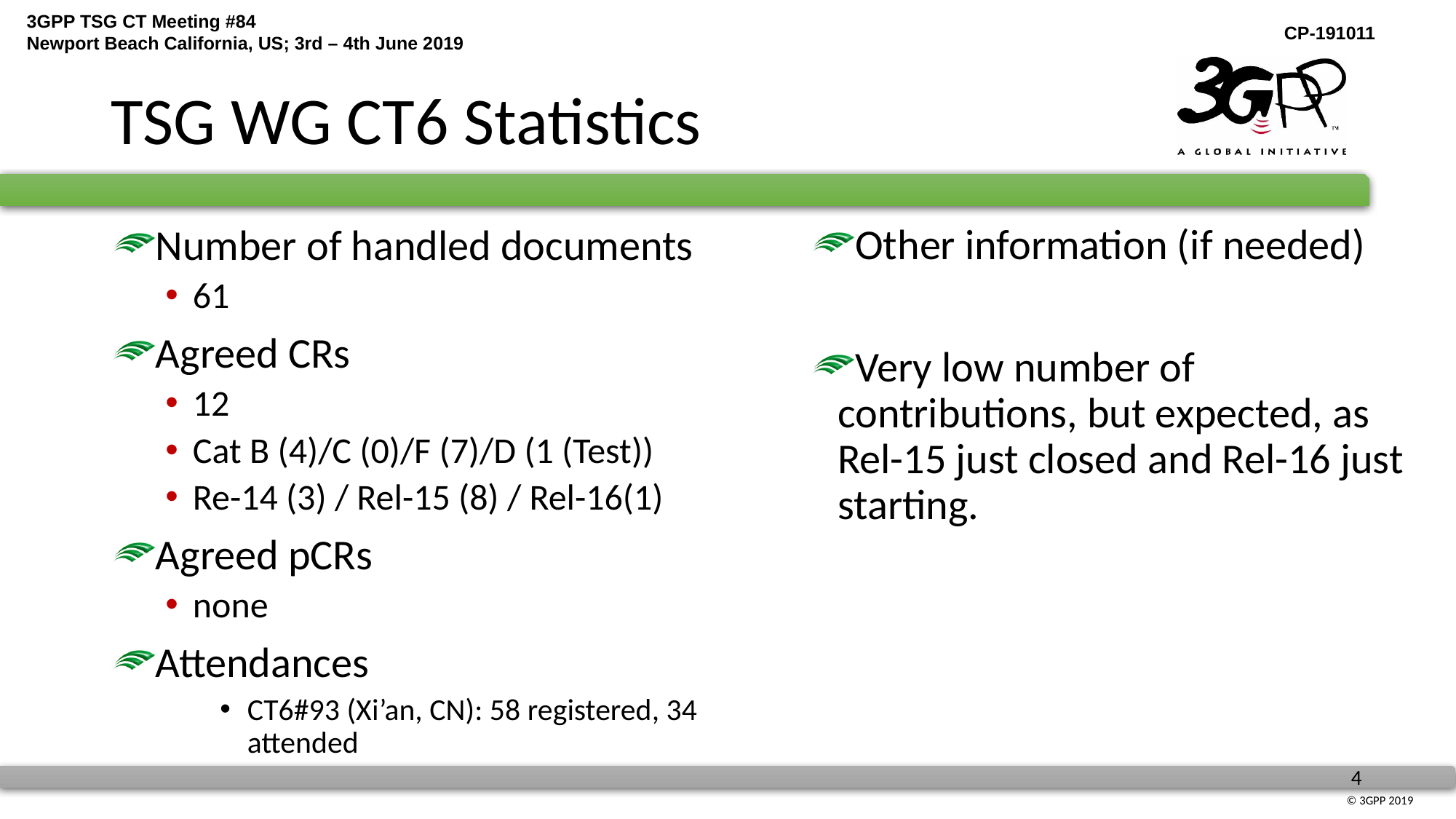

# TSG WG CT6 Statistics
Other information (if needed)

Very low number of contributions, but expected, as Rel-15 just closed and Rel-16 just starting.

Number of handled documents
61
Agreed CRs
12
Cat B (4)/C (0)/F (7)/D (1 (Test))
Re-14 (3) / Rel-15 (8) / Rel-16(1)
Agreed pCRs
none
Attendances
CT6#93 (Xi’an, CN): 58 registered, 34 attended